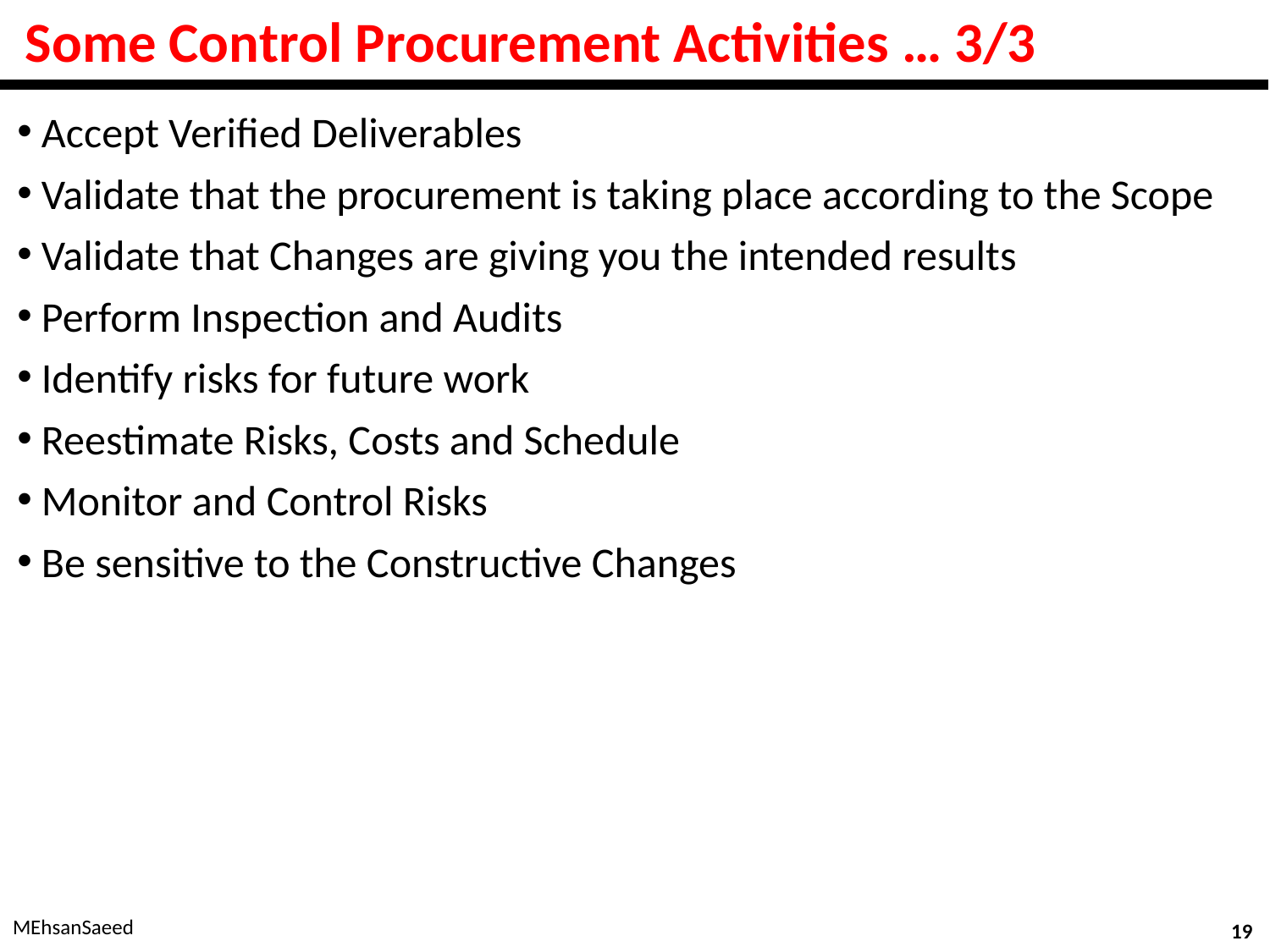

# Some Control Procurement Activities … 3/3
Accept Verified Deliverables
Validate that the procurement is taking place according to the Scope
Validate that Changes are giving you the intended results
Perform Inspection and Audits
Identify risks for future work
Reestimate Risks, Costs and Schedule
Monitor and Control Risks
Be sensitive to the Constructive Changes
MEhsanSaeed
19